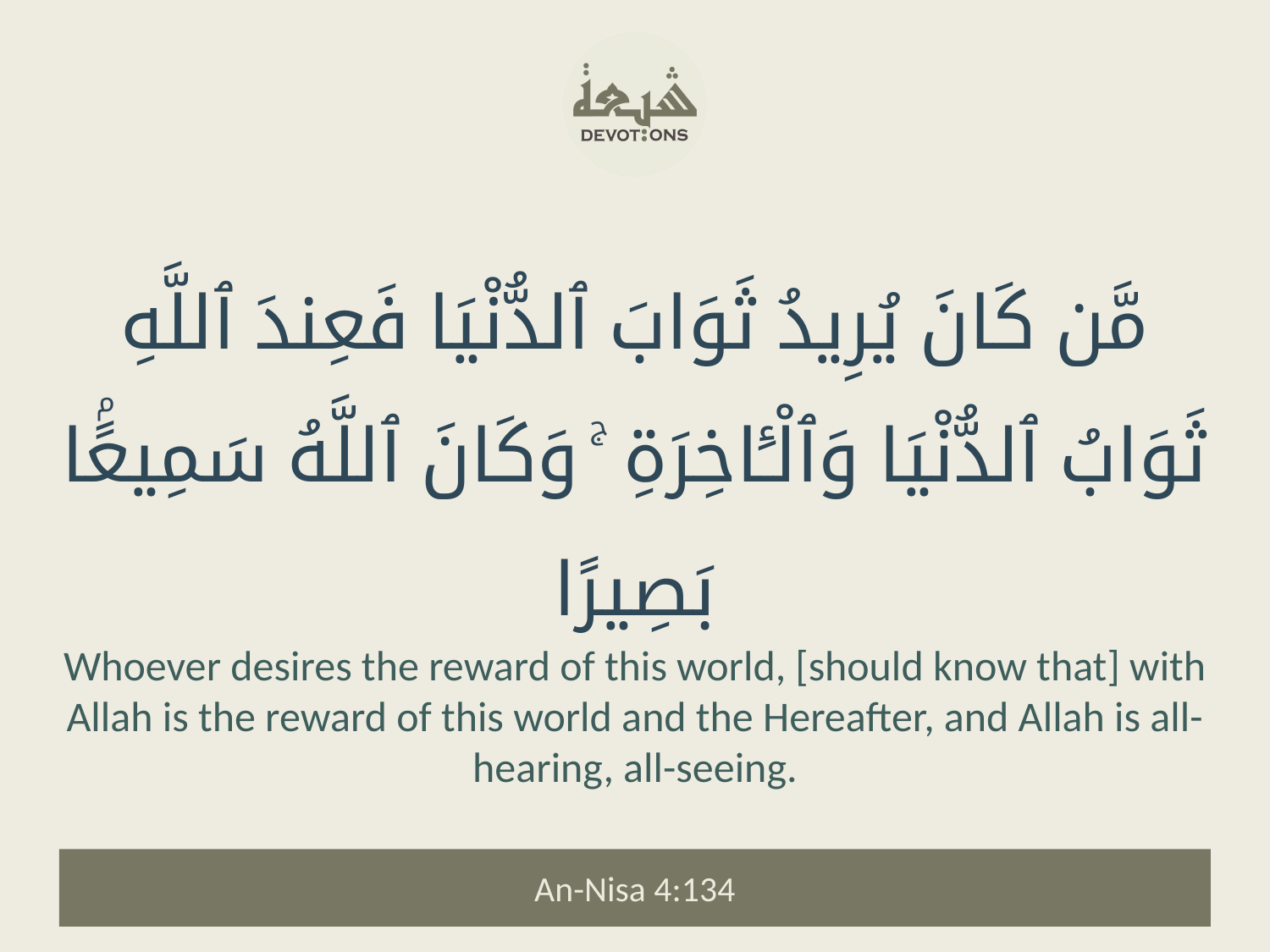

مَّن كَانَ يُرِيدُ ثَوَابَ ٱلدُّنْيَا فَعِندَ ٱللَّهِ ثَوَابُ ٱلدُّنْيَا وَٱلْـَٔاخِرَةِ ۚ وَكَانَ ٱللَّهُ سَمِيعًۢا بَصِيرًا
Whoever desires the reward of this world, [should know that] with Allah is the reward of this world and the Hereafter, and Allah is all-hearing, all-seeing.
An-Nisa 4:134